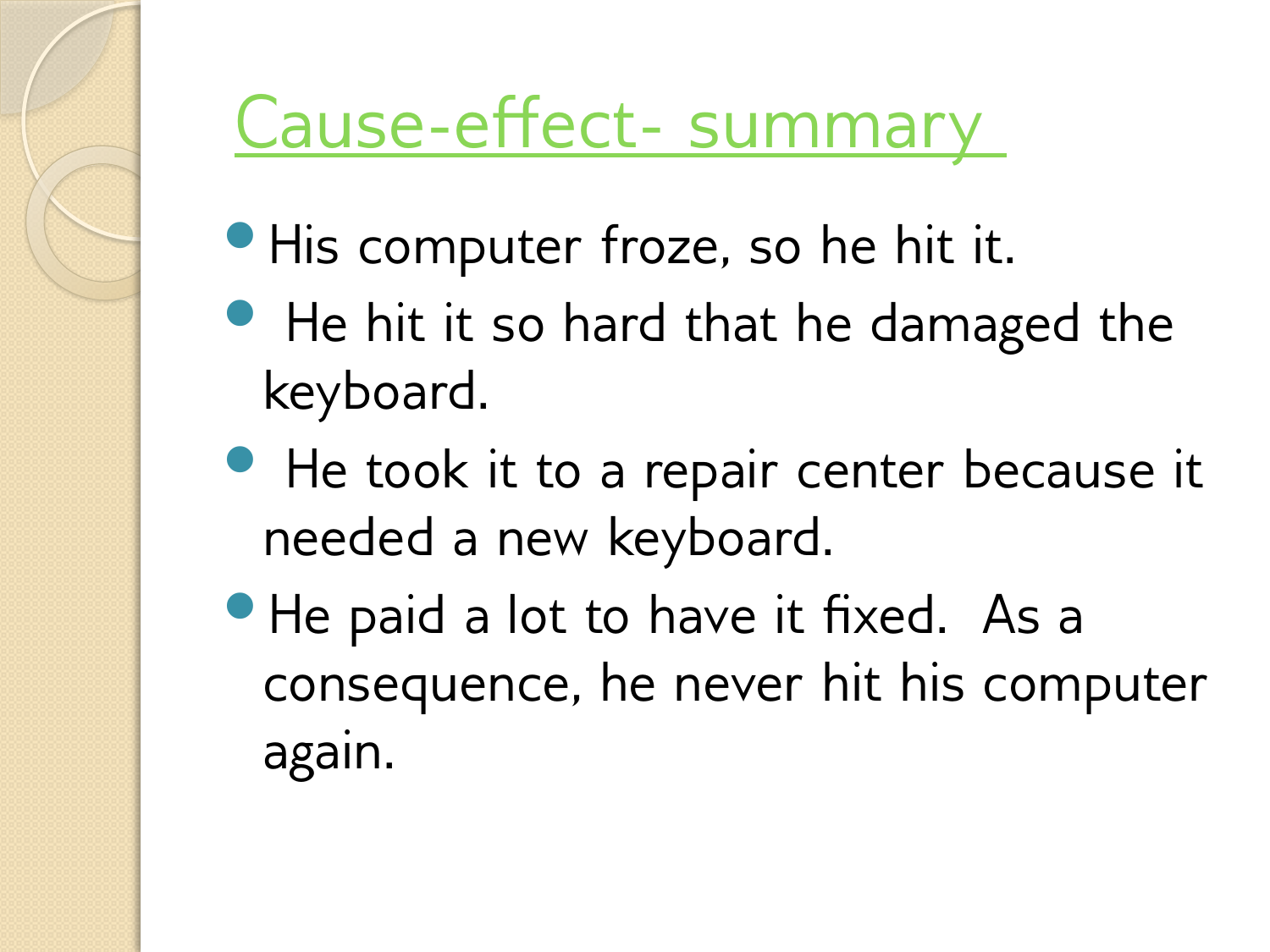

# Cause-effect- summary
His computer froze, so he hit it.
 He hit it so hard that he damaged the keyboard.
 He took it to a repair center because it needed a new keyboard.
He paid a lot to have it fixed.  As a consequence, he never hit his computer again.